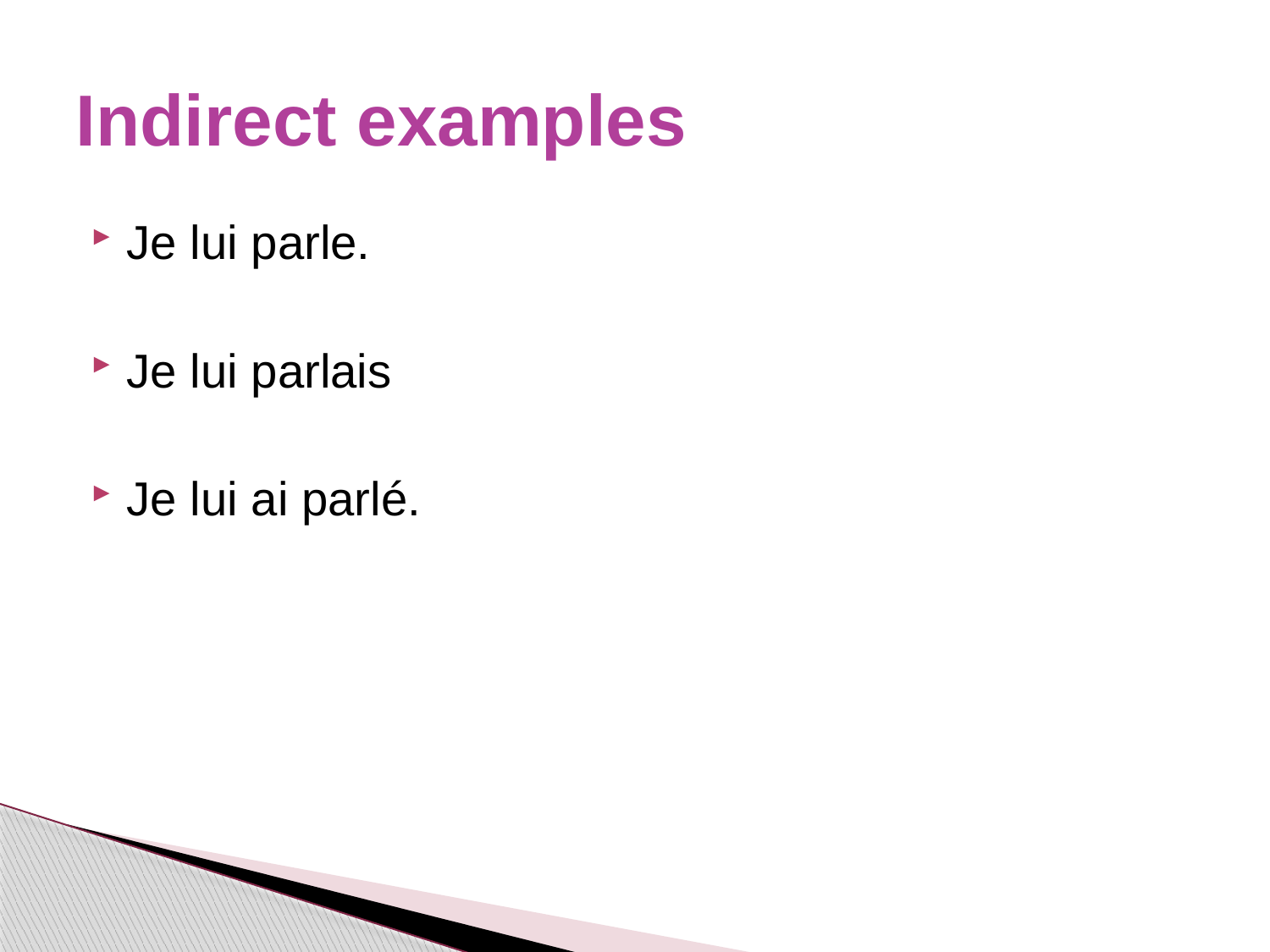

# Indirect examples
Je lui parle.

Je lui parlais

Je lui ai parlé.